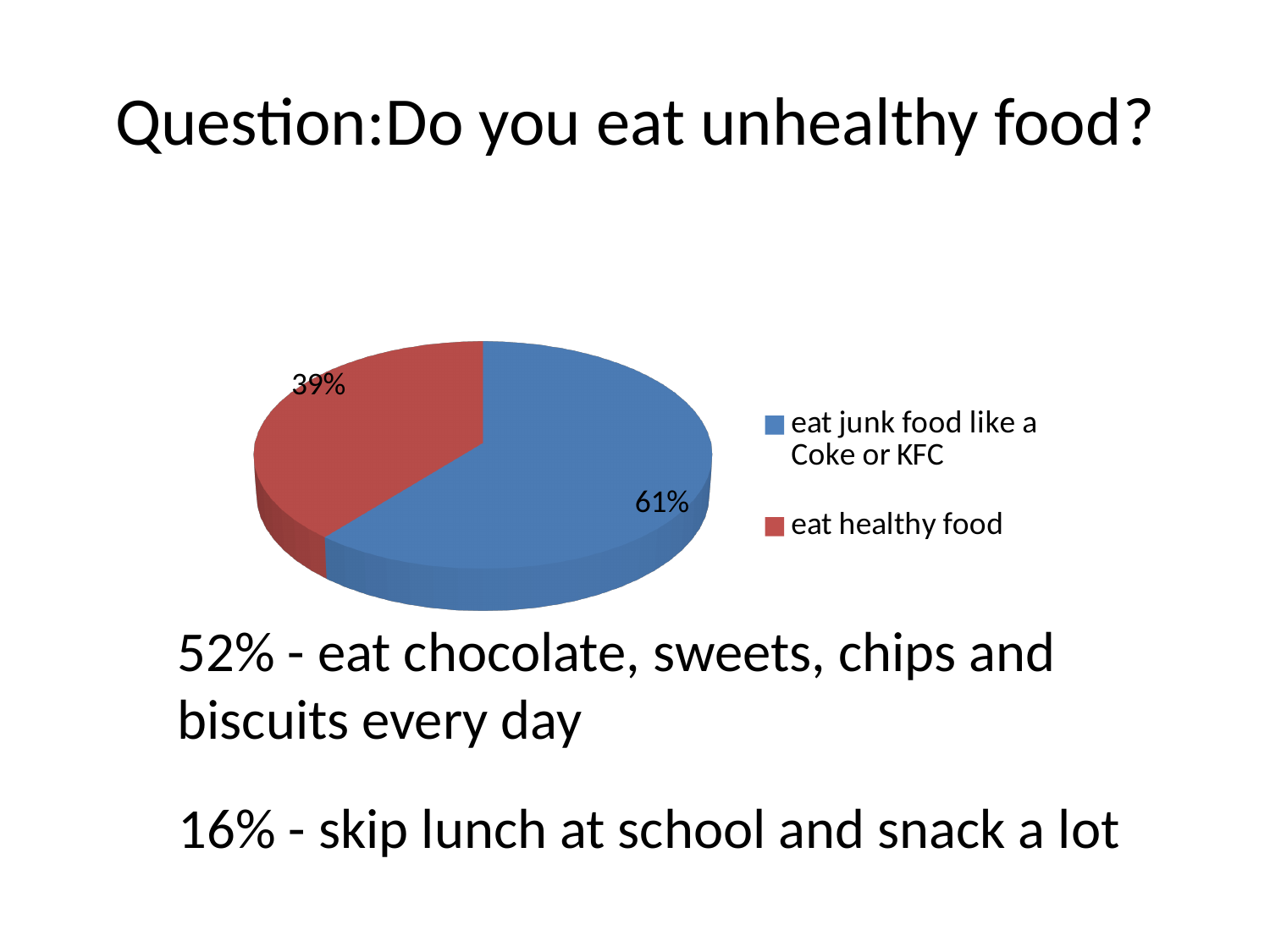

# Question:Do you eat unhealthy food?

[unsupported chart]

52% - eat chocolate, sweets, chips and biscuits every day
16% - skip lunch at school and snack a lot